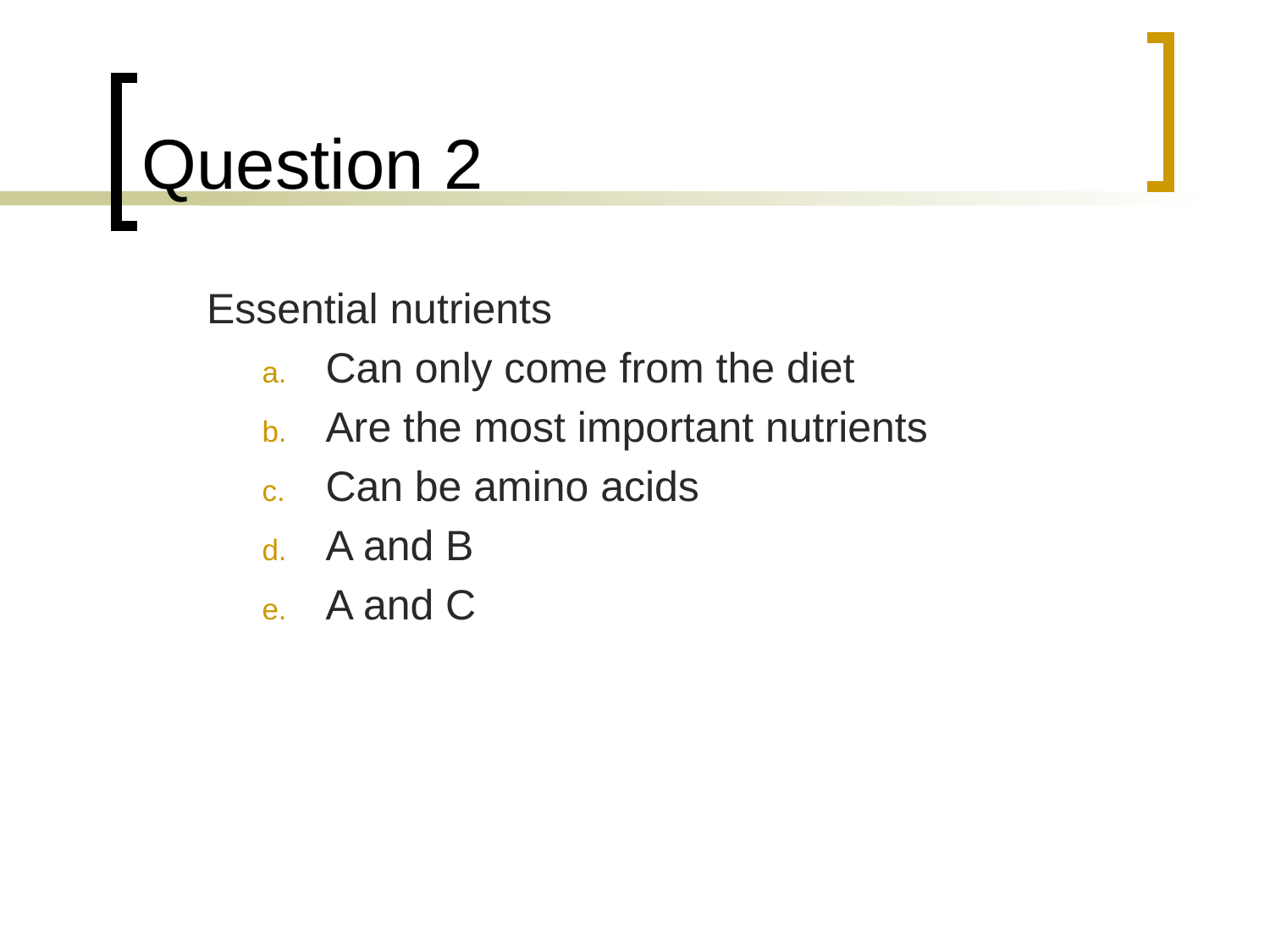

# Question 2
	Essential nutrients
Can only come from the diet
Are the most important nutrients
Can be amino acids
A and B
A and C